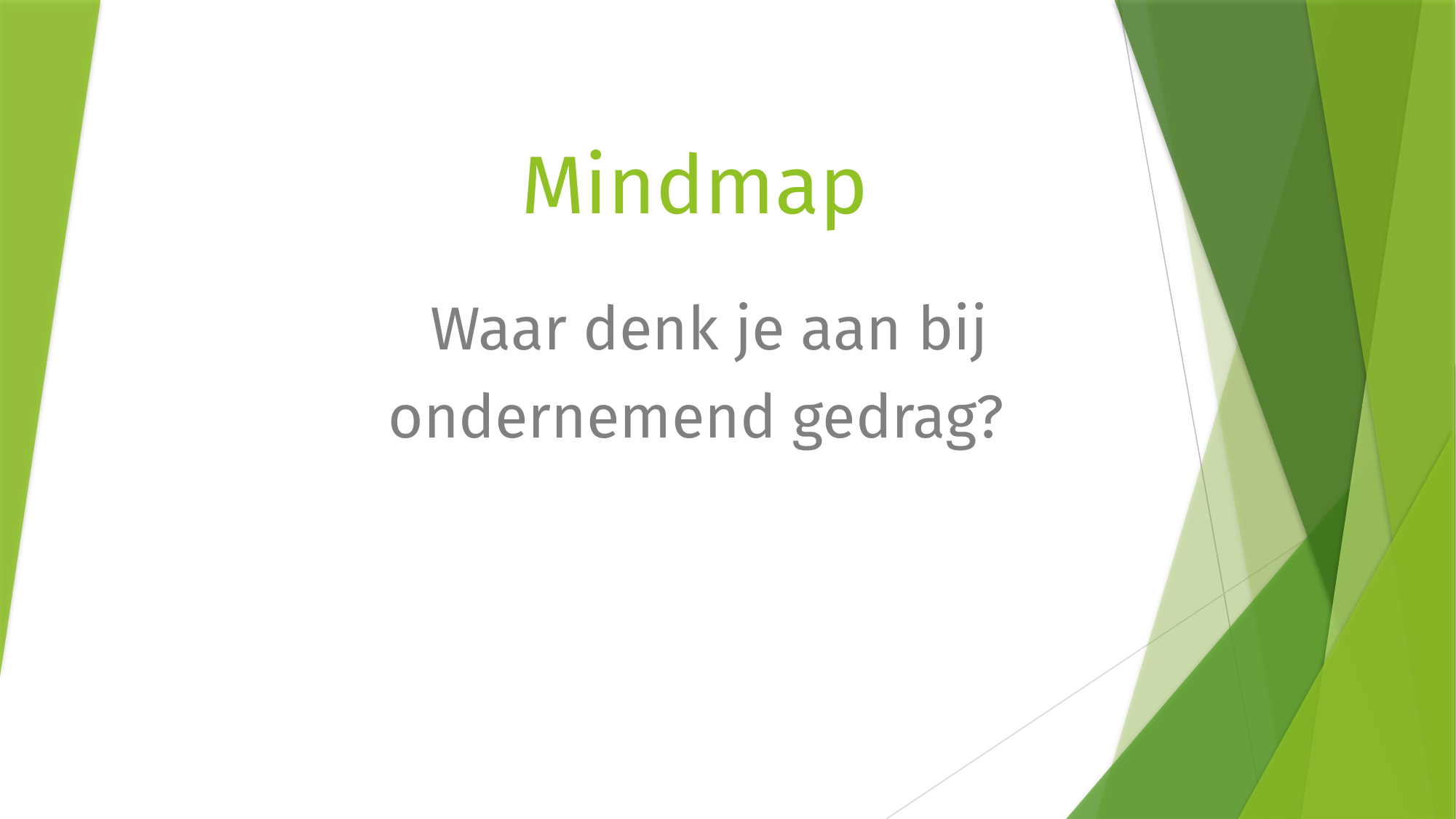

# Mindmap
Waar denk je aan bij
ondernemend gedrag?